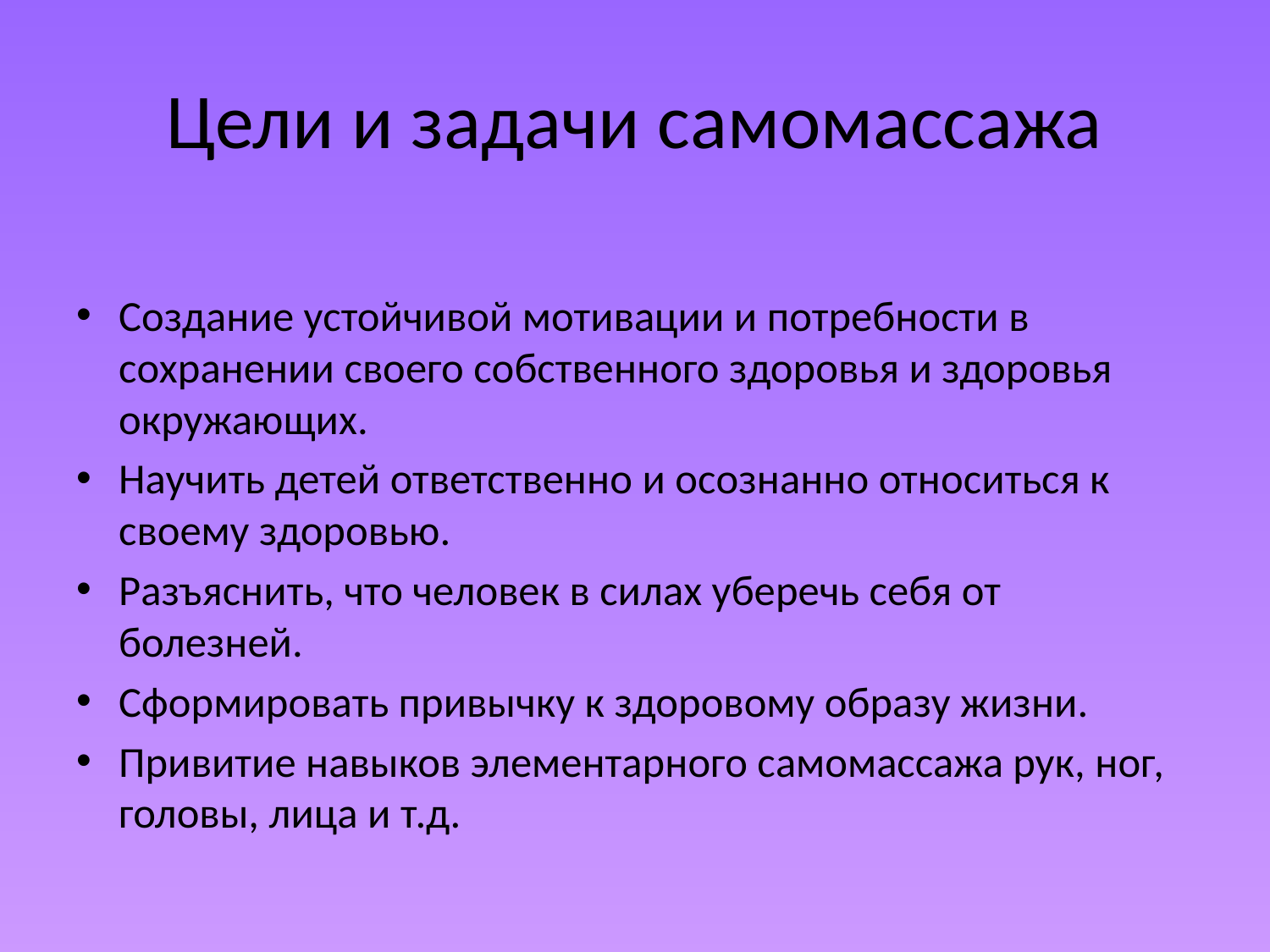

# Цели и задачи самомассажа

Создание устойчивой мотивации и потребности в сохранении своего собственного здоровья и здоровья окружающих.
Научить детей ответственно и осознанно относиться к своему здоровью.
Разъяснить, что человек в силах уберечь себя от болезней.
Сформировать привычку к здоровому образу жизни.
Привитие навыков элементарного самомассажа рук, ног, головы, лица и т.д.